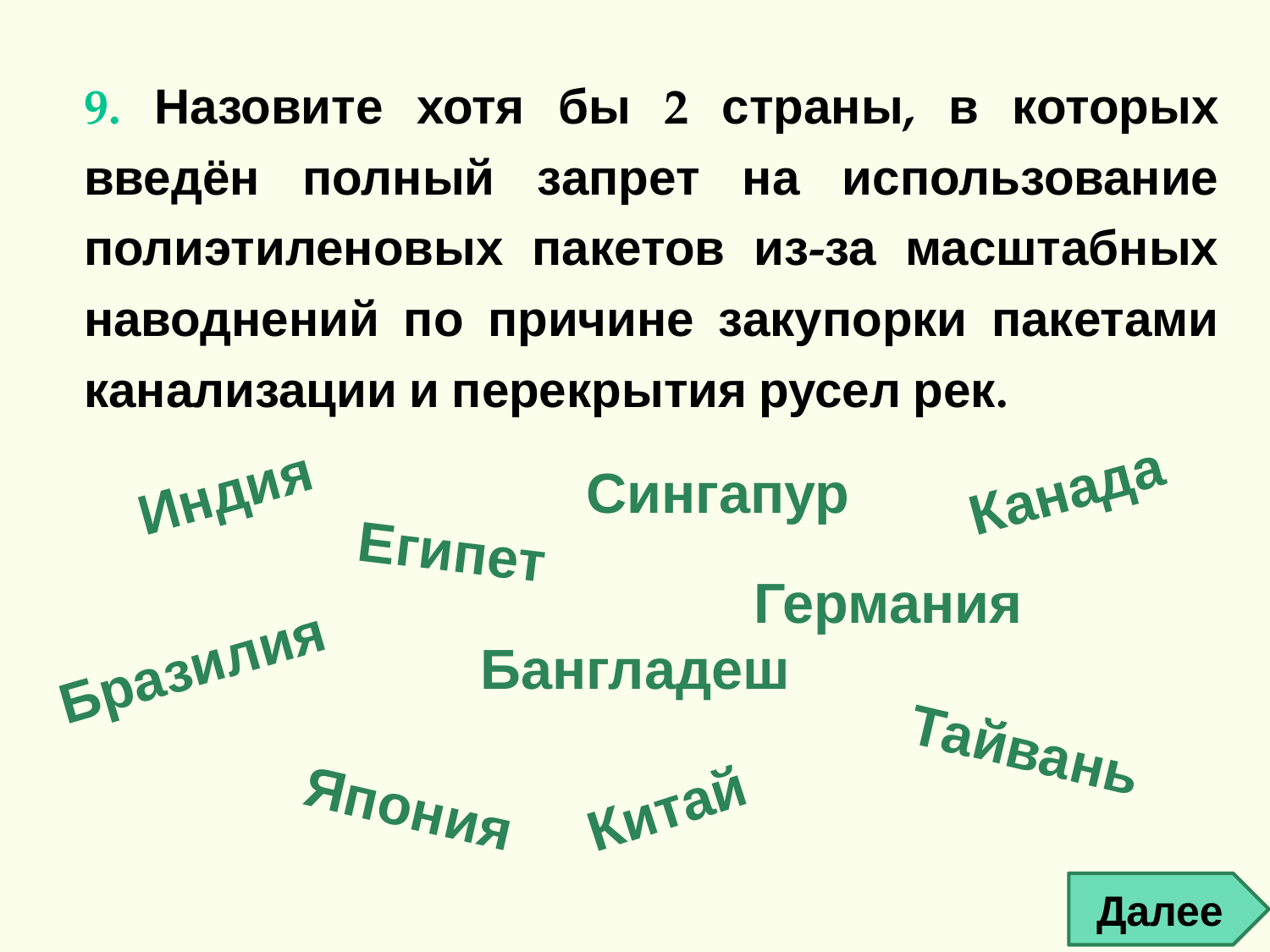

9. Назовите хотя бы 2 страны, в которых введён полный запрет на использование полиэтиленовых пакетов из-за масштабных наводнений по причине закупорки пакетами канализации и перекрытия русел рек.
Канада
Индия
Сингапур
Египет
Германия
Бразилия
Бангладеш
Тайвань
Япония
Китай
Далее